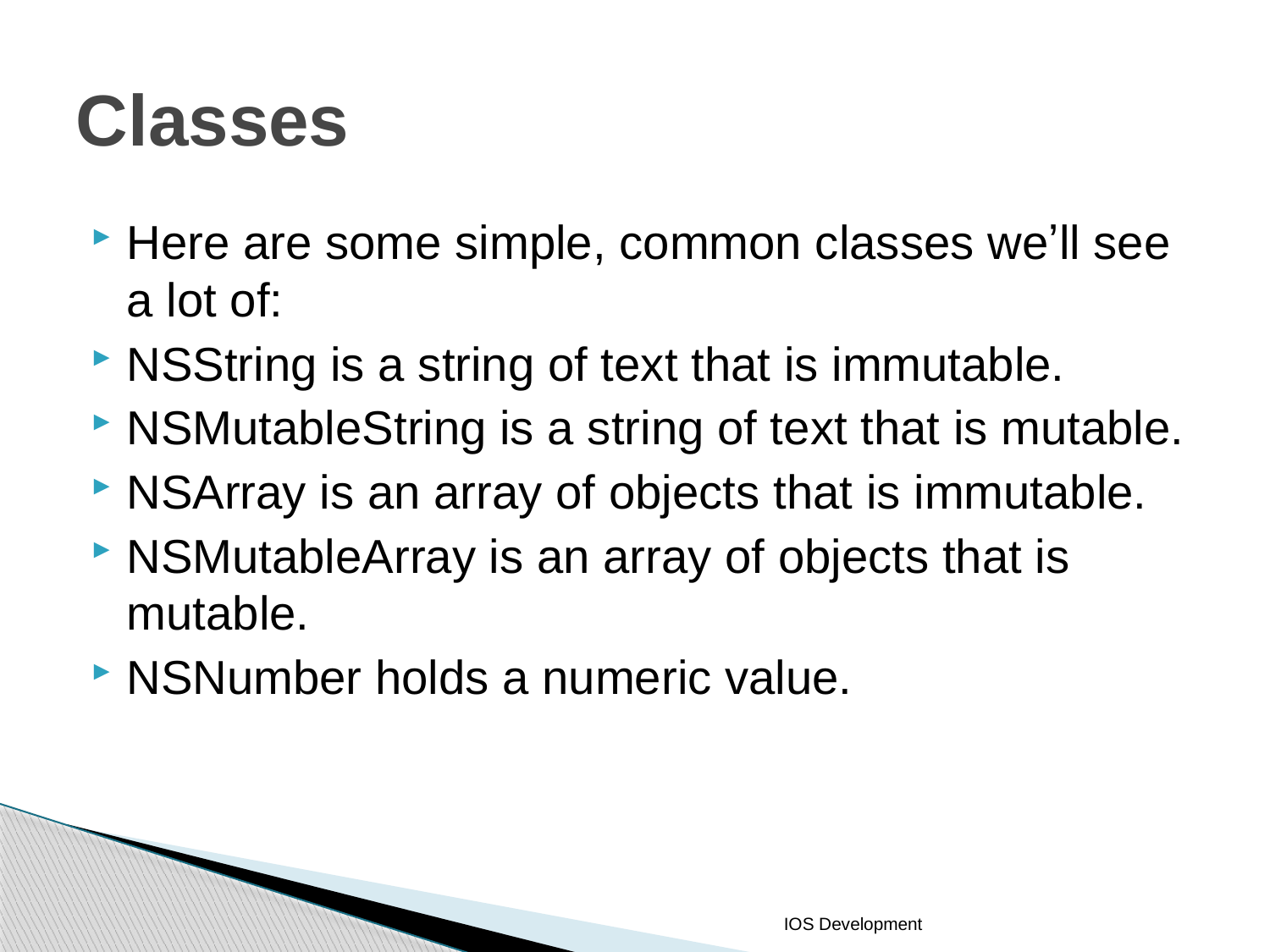

# Classes
Here are some simple, common classes weʼll see a lot of:
NSString is a string of text that is immutable.
NSMutableString is a string of text that is mutable.
NSArray is an array of objects that is immutable.
NSMutableArray is an array of objects that is mutable.
NSNumber holds a numeric value.
IOS Development